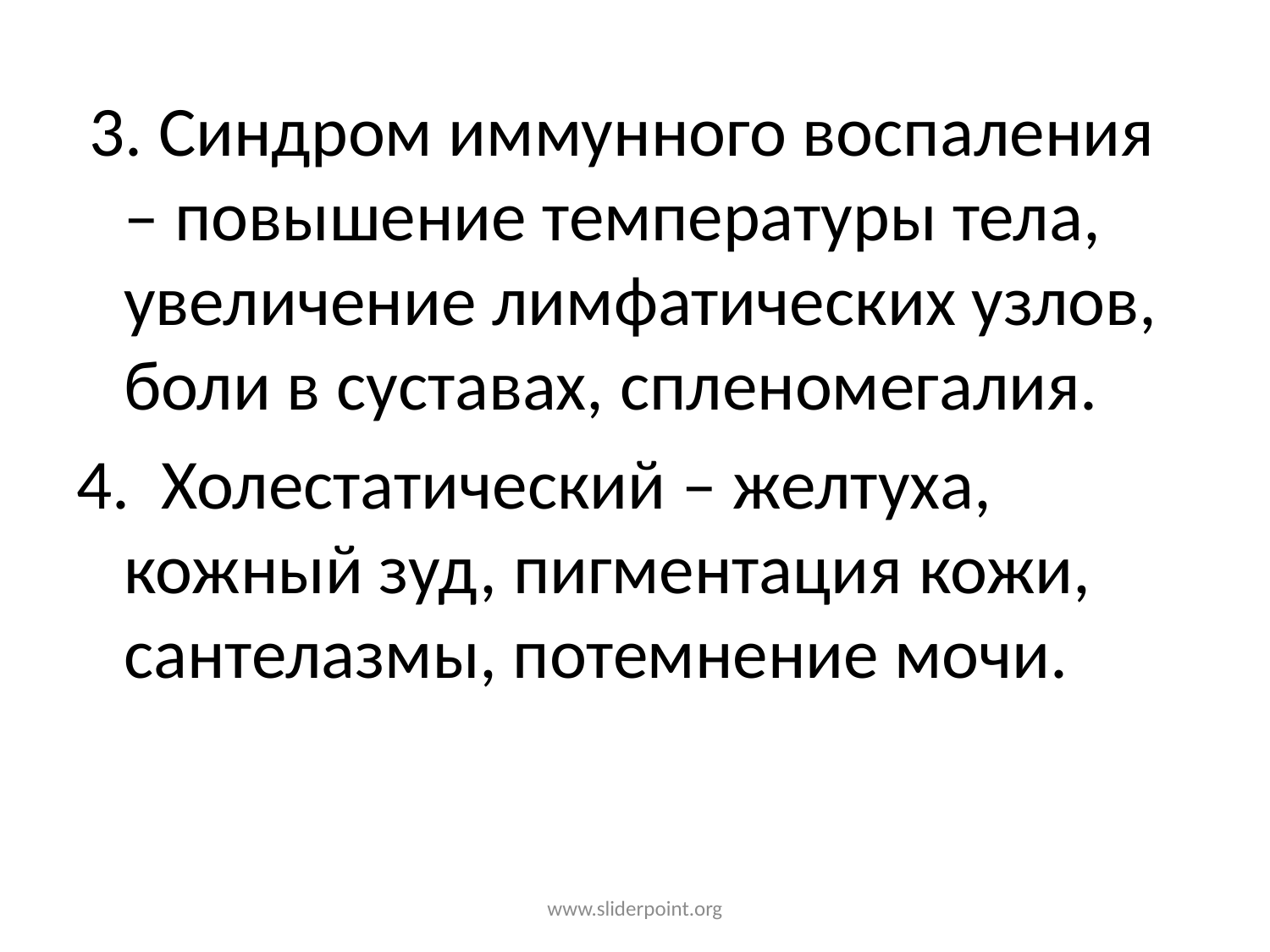

3. Синдром иммунного воспаления – повышение температуры тела, увеличение лимфатических узлов, боли в суставах, спленомегалия.
4.  Холестатический – желтуха, кожный зуд, пигментация кожи, сантелазмы, потемнение мочи.

www.sliderpoint.org